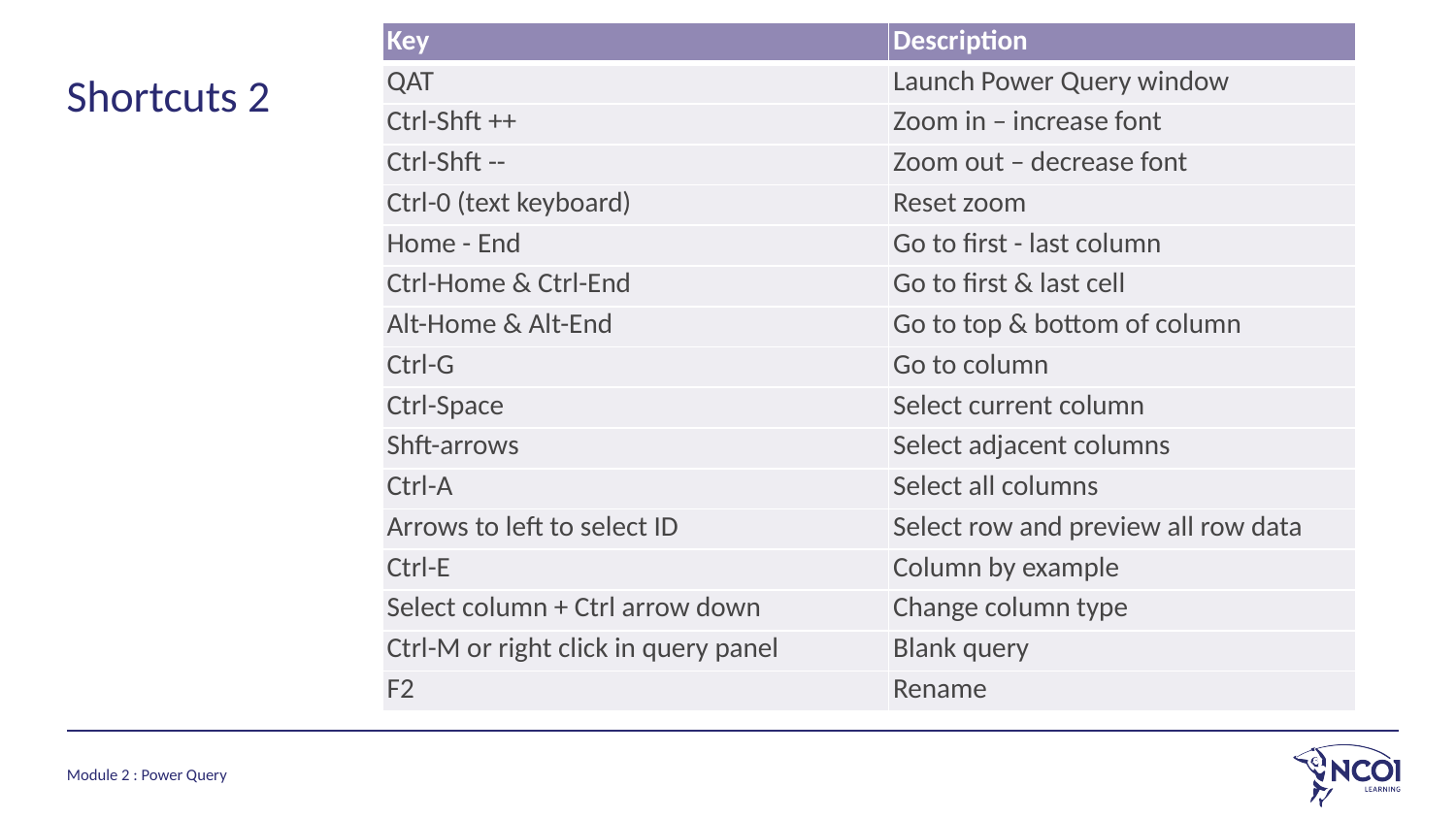

| Key | Description |
| --- | --- |
| QAT | Launch Power Query window |
| Ctrl-Shft ++ | Zoom in – increase font |
| Ctrl-Shft -- | Zoom out – decrease font |
| Ctrl-0 (text keyboard) | Reset zoom |
| Home - End | Go to first - last column |
| Ctrl-Home & Ctrl-End | Go to first & last cell |
| Alt-Home & Alt-End | Go to top & bottom of column |
| Ctrl-G | Go to column |
| Ctrl-Space | Select current column |
| Shft-arrows | Select adjacent columns |
| Ctrl-A | Select all columns |
| Arrows to left to select ID | Select row and preview all row data |
| Ctrl-E | Column by example |
| Select column + Ctrl arrow down | Change column type |
| Ctrl-M or right click in query panel | Blank query |
| F2 | Rename |
# Shortcuts 2
Module 2 : Power Query